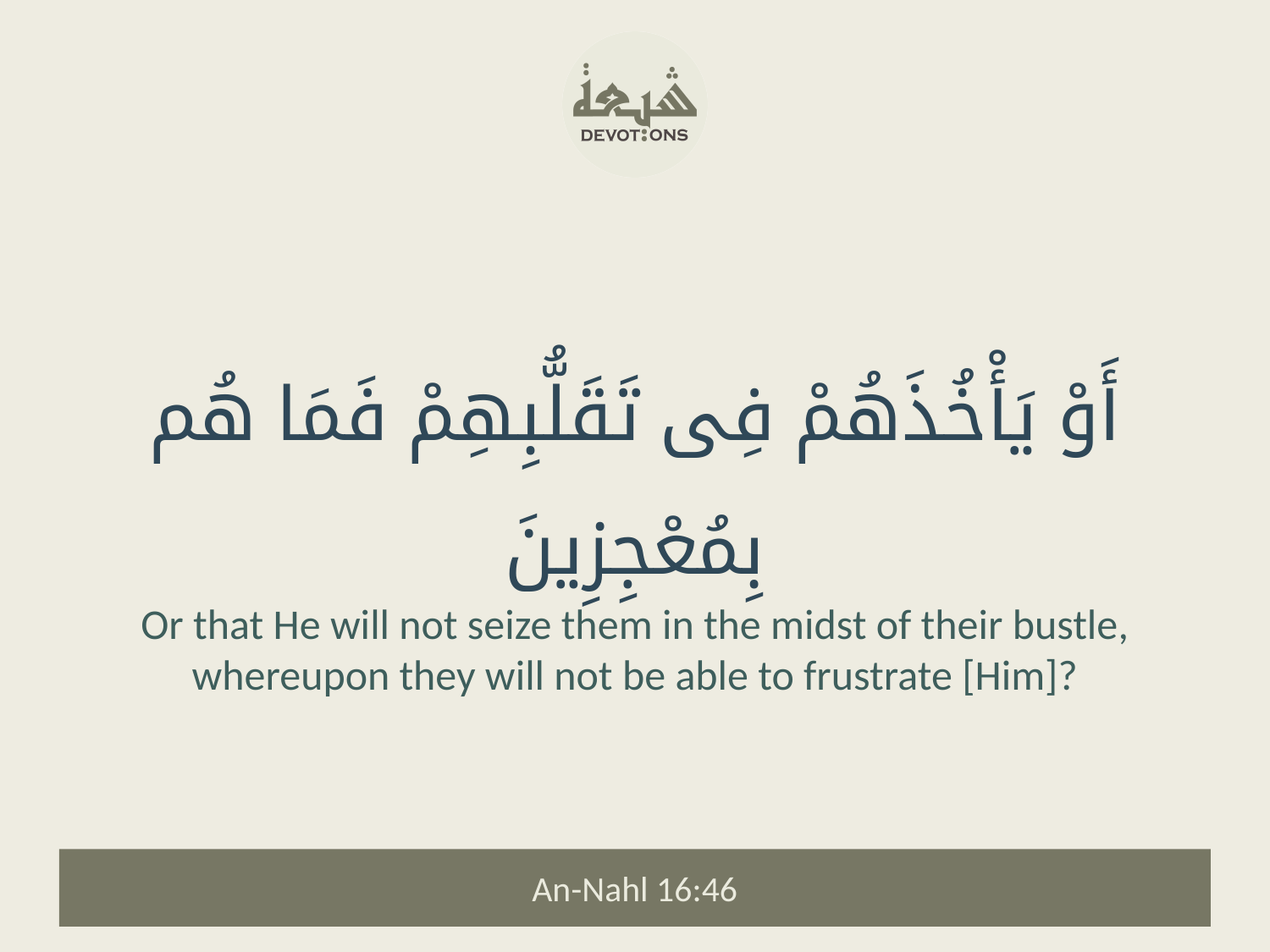

أَوْ يَأْخُذَهُمْ فِى تَقَلُّبِهِمْ فَمَا هُم بِمُعْجِزِينَ
Or that He will not seize them in the midst of their bustle, whereupon they will not be able to frustrate [Him]?
An-Nahl 16:46